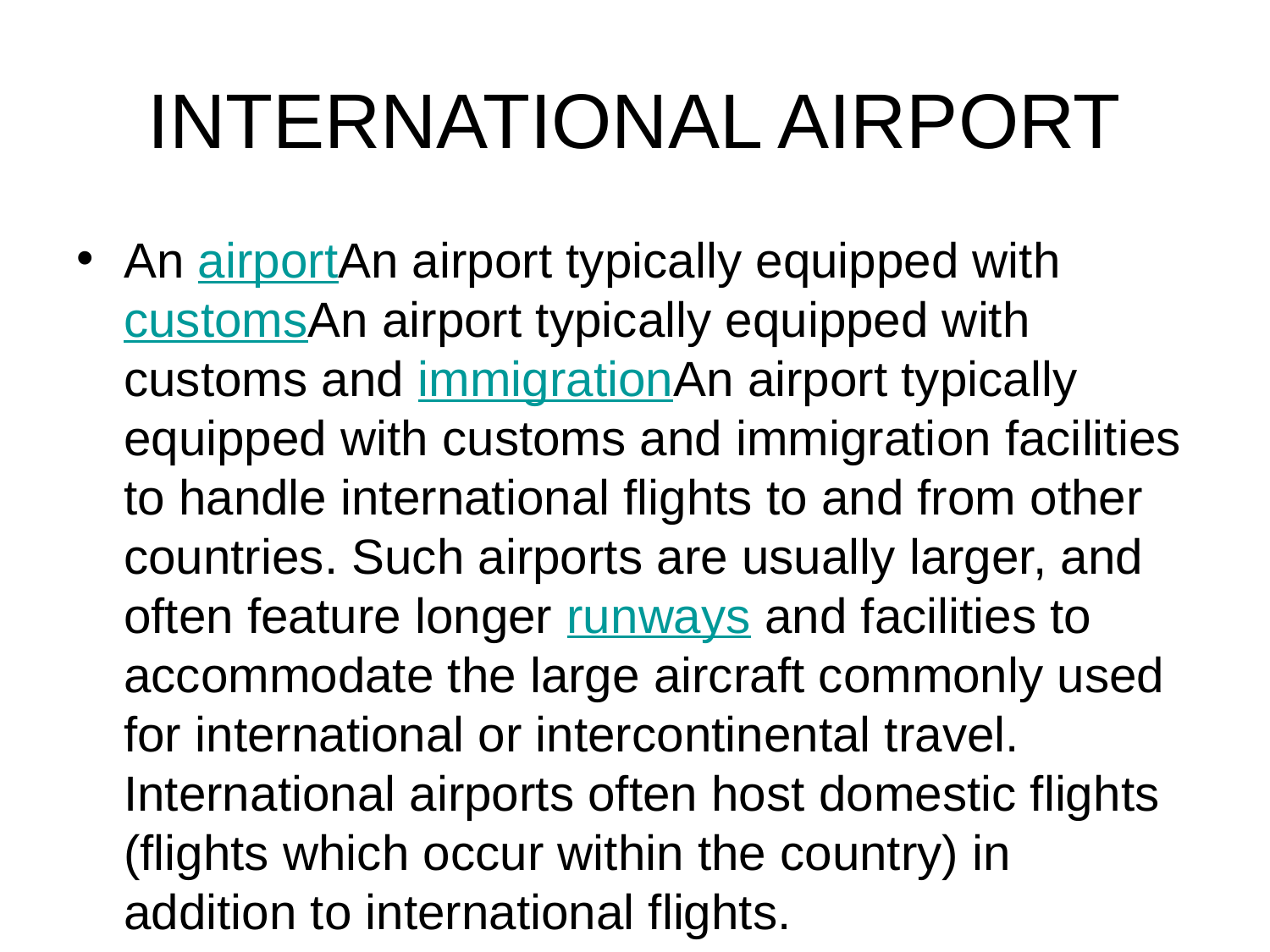

# INTERNATIONAL AIRPORT
An airportAn airport typically equipped with customsAn airport typically equipped with customs and immigrationAn airport typically equipped with customs and immigration facilities to handle international flights to and from other countries. Such airports are usually larger, and often feature longer runways and facilities to accommodate the large aircraft commonly used for international or intercontinental travel. International airports often host domestic flights (flights which occur within the country) in addition to international flights.